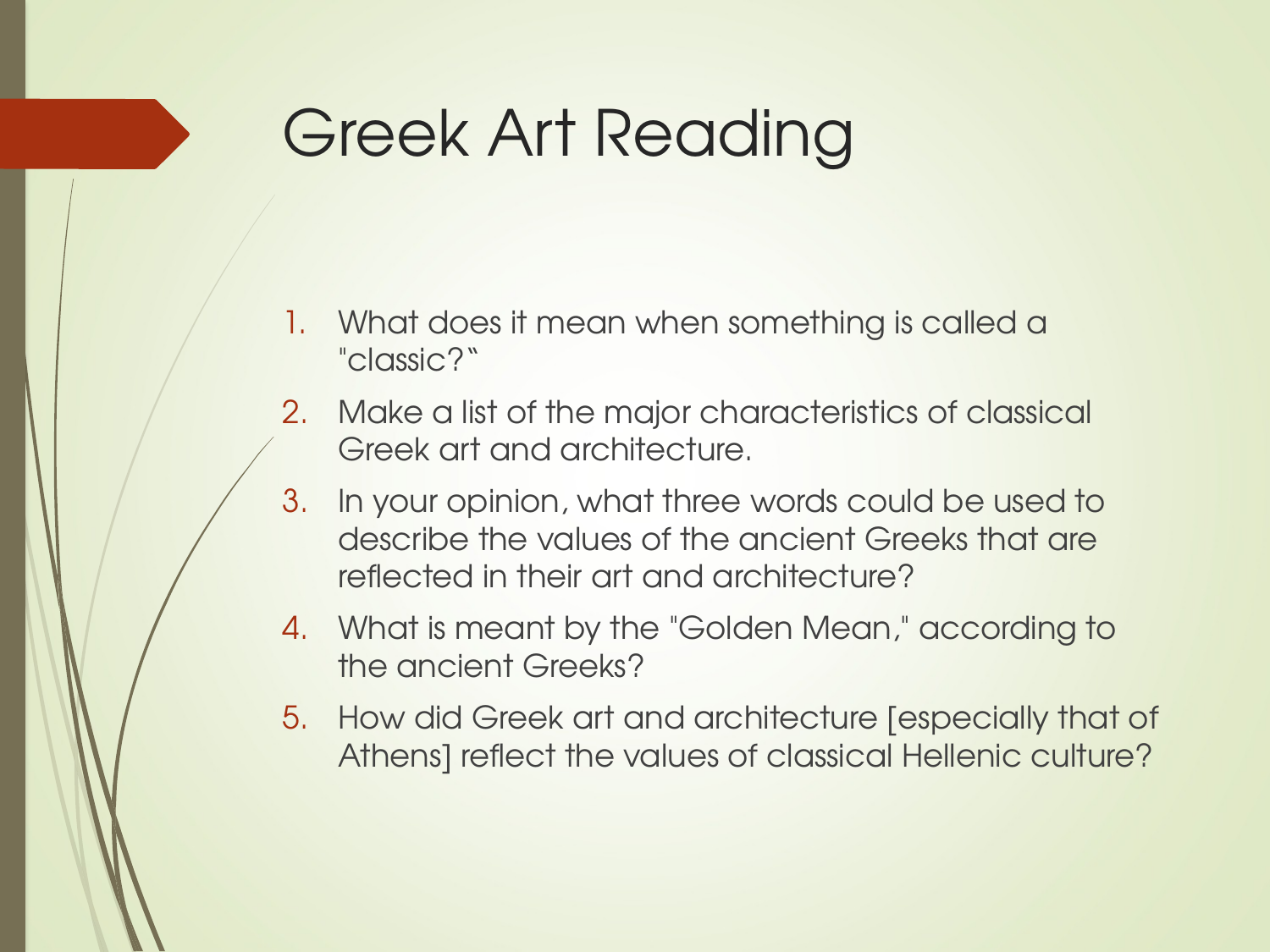

# Greek Art Reading
What does it mean when something is called a "classic?“
Make a list of the major characteristics of classical Greek art and architecture.
In your opinion, what three words could be used to describe the values of the ancient Greeks that are reflected in their art and architecture?
What is meant by the "Golden Mean," according to the ancient Greeks?
How did Greek art and architecture [especially that of Athens] reflect the values of classical Hellenic culture?